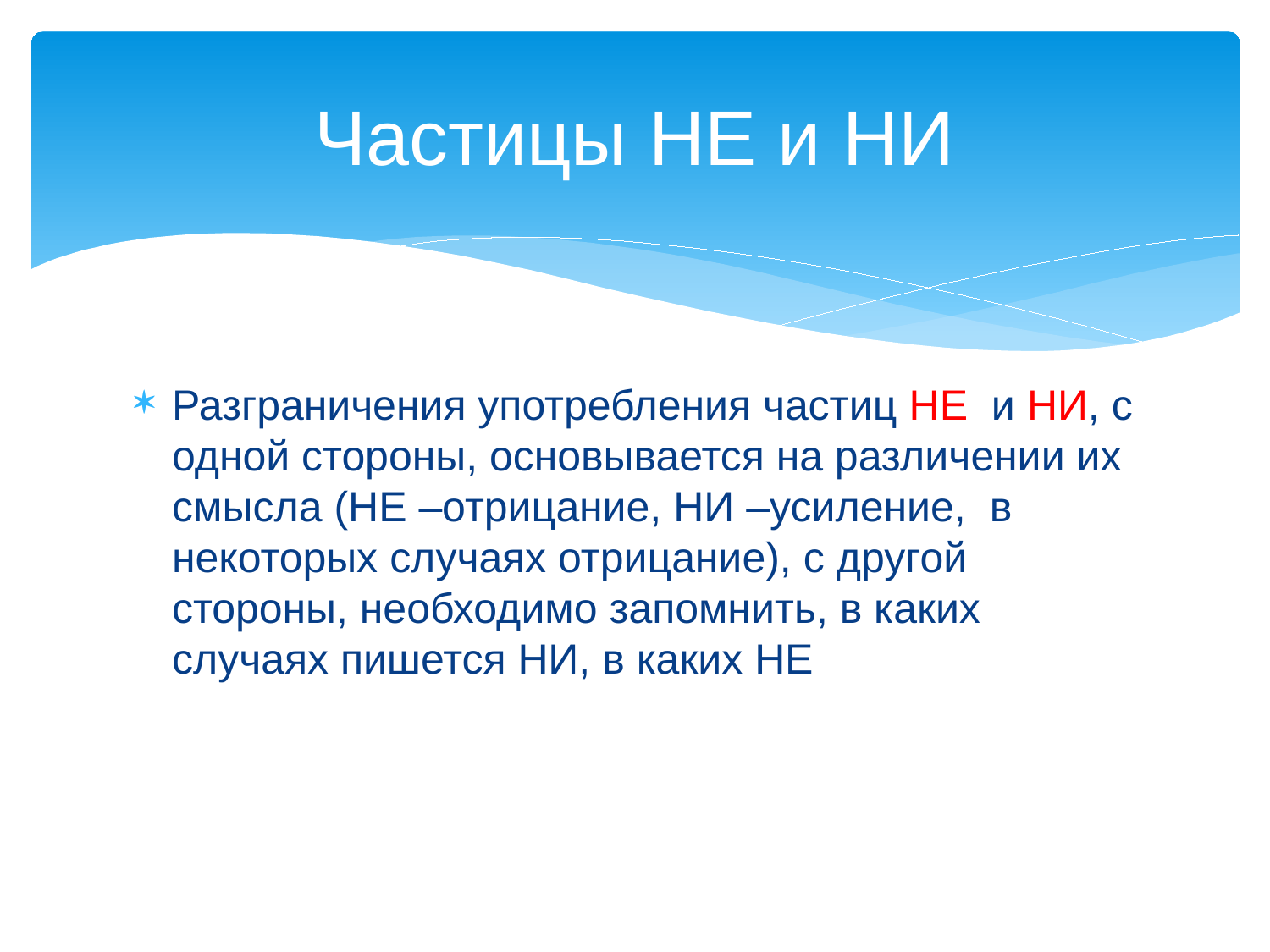

# Частицы НЕ и НИ
Разграничения употребления частиц НЕ  и НИ, с одной стороны, основывается на различении их смысла (НЕ –отрицание, НИ –усиление,  в некоторых случаях отрицание), с другой стороны, необходимо запомнить, в каких случаях пишется НИ, в каких НЕ